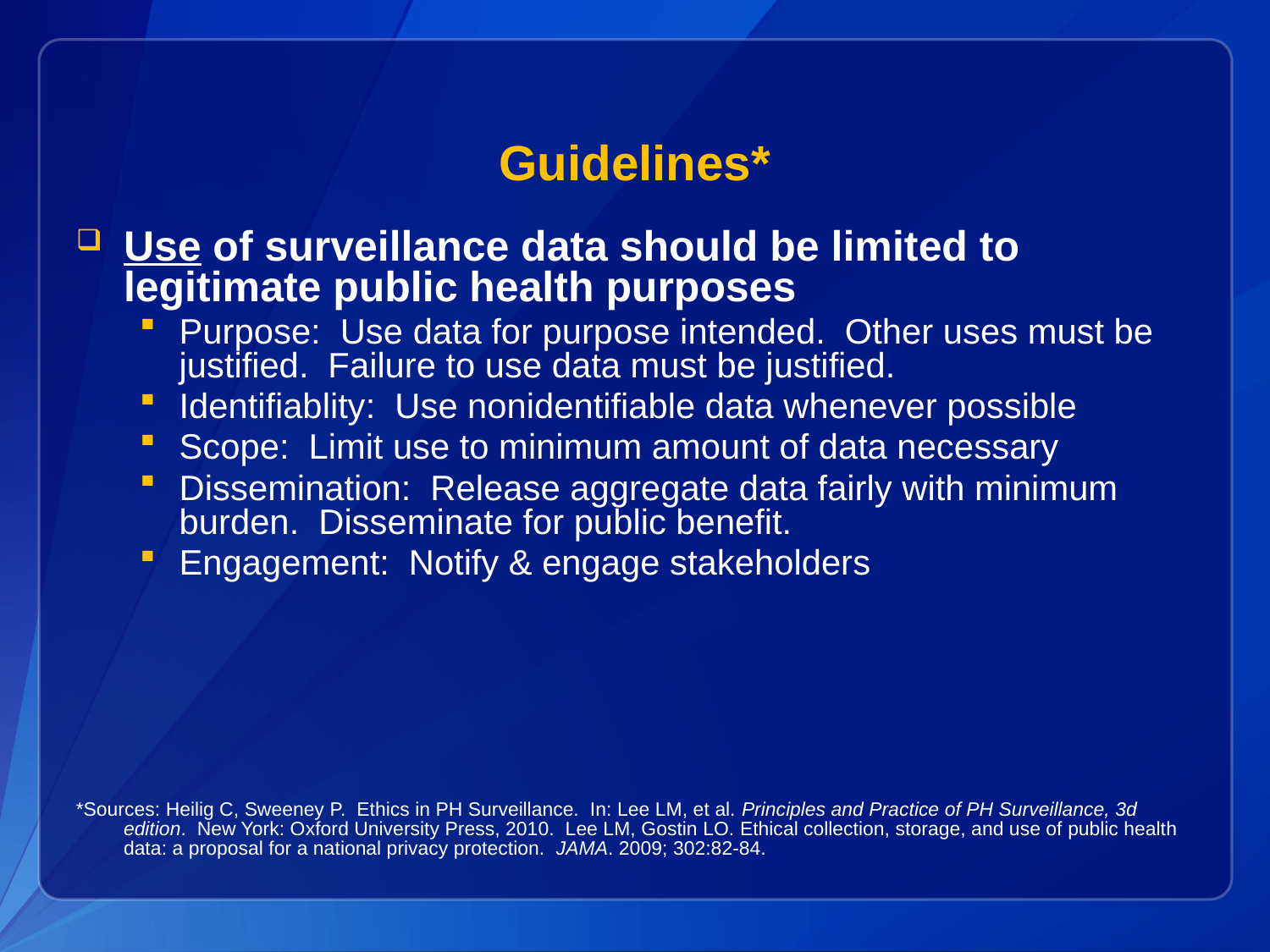

# Guidelines*
Use of surveillance data should be limited to legitimate public health purposes
Purpose:  Use data for purpose intended.  Other uses must be justified.  Failure to use data must be justified.
Identifiablity:  Use nonidentifiable data whenever possible
Scope:  Limit use to minimum amount of data necessary
Dissemination:  Release aggregate data fairly with minimum burden.  Disseminate for public benefit.
Engagement:  Notify & engage stakeholders

*Sources: Heilig C, Sweeney P.  Ethics in PH Surveillance.  In: Lee LM, et al. Principles and Practice of PH Surveillance, 3d edition.  New York: Oxford University Press, 2010.  Lee LM, Gostin LO. Ethical collection, storage, and use of public health data: a proposal for a national privacy protection.  JAMA. 2009; 302:82-84.